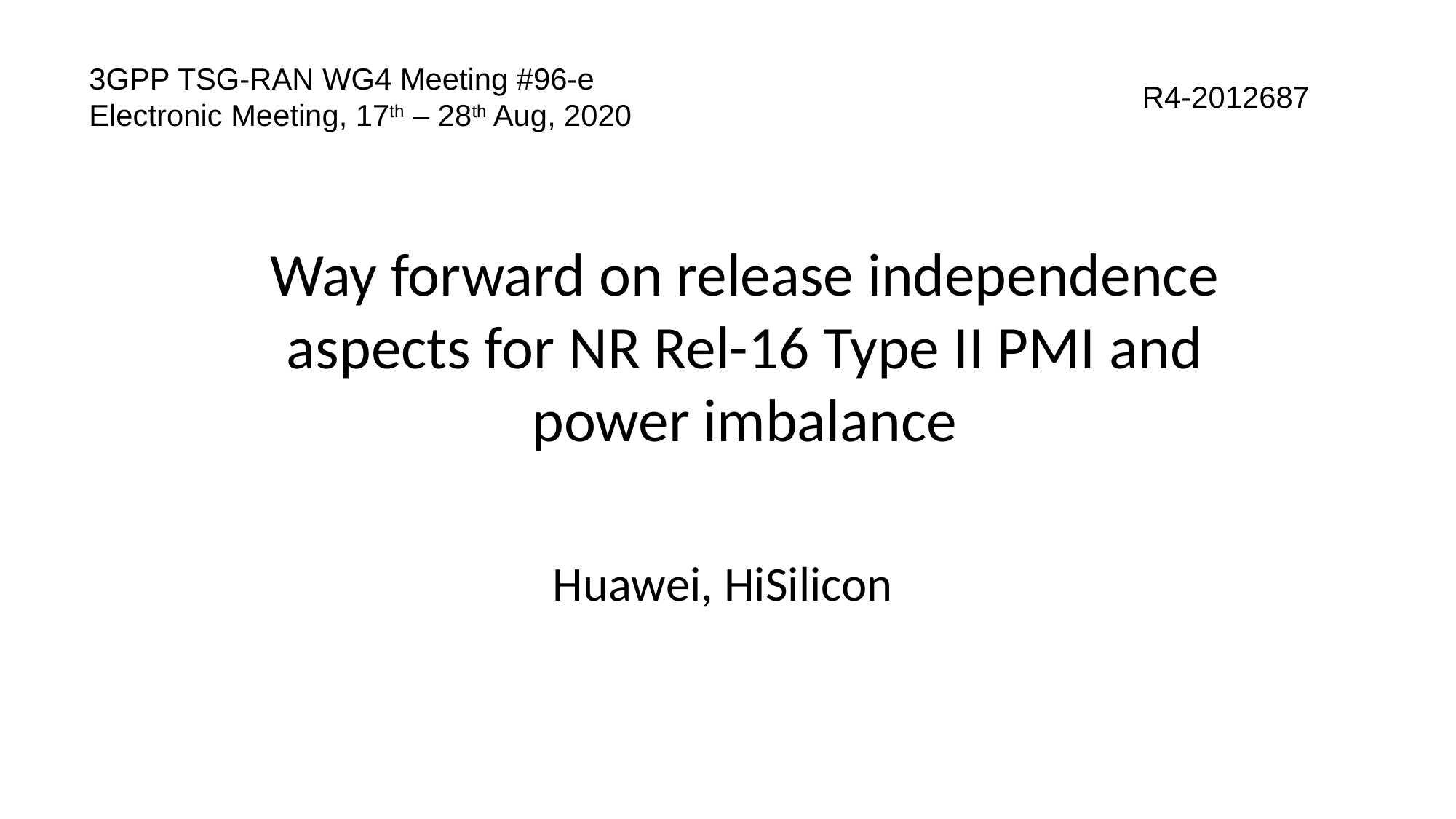

# 3GPP TSG-RAN WG4 Meeting #96-e Electronic Meeting, 17th – 28th Aug, 2020
R4-2012687
Way forward on release independence aspects for NR Rel-16 Type II PMI and power imbalance
Huawei, HiSilicon